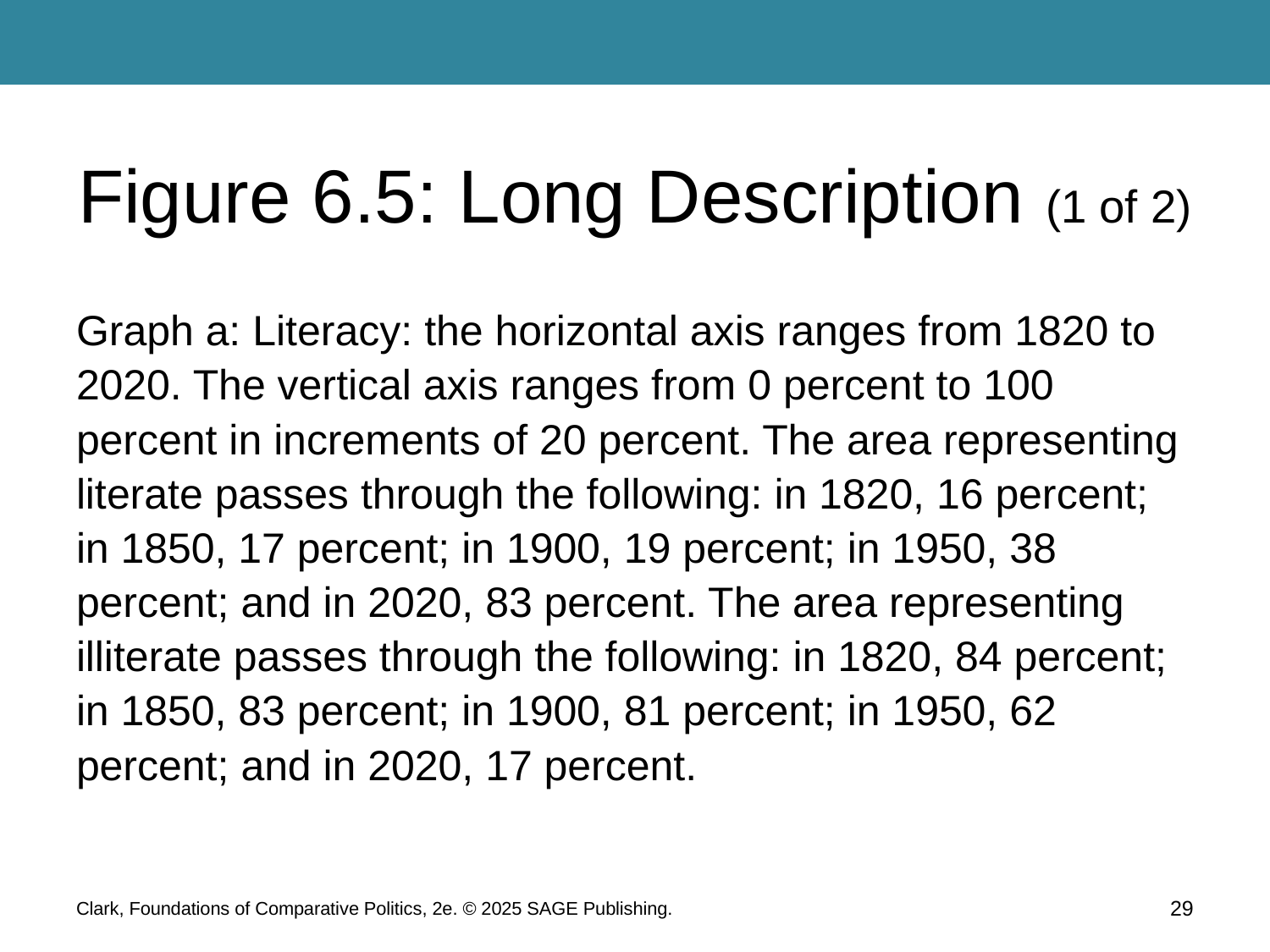

# Figure 6.5: Long Description (1 of 2)
Graph a: Literacy: the horizontal axis ranges from 1820 to 2020. The vertical axis ranges from 0 percent to 100 percent in increments of 20 percent. The area representing literate passes through the following: in 1820, 16 percent; in 1850, 17 percent; in 1900, 19 percent; in 1950, 38 percent; and in 2020, 83 percent. The area representing illiterate passes through the following: in 1820, 84 percent; in 1850, 83 percent; in 1900, 81 percent; in 1950, 62 percent; and in 2020, 17 percent.
29
Clark, Foundations of Comparative Politics, 2e. © 2025 SAGE Publishing.